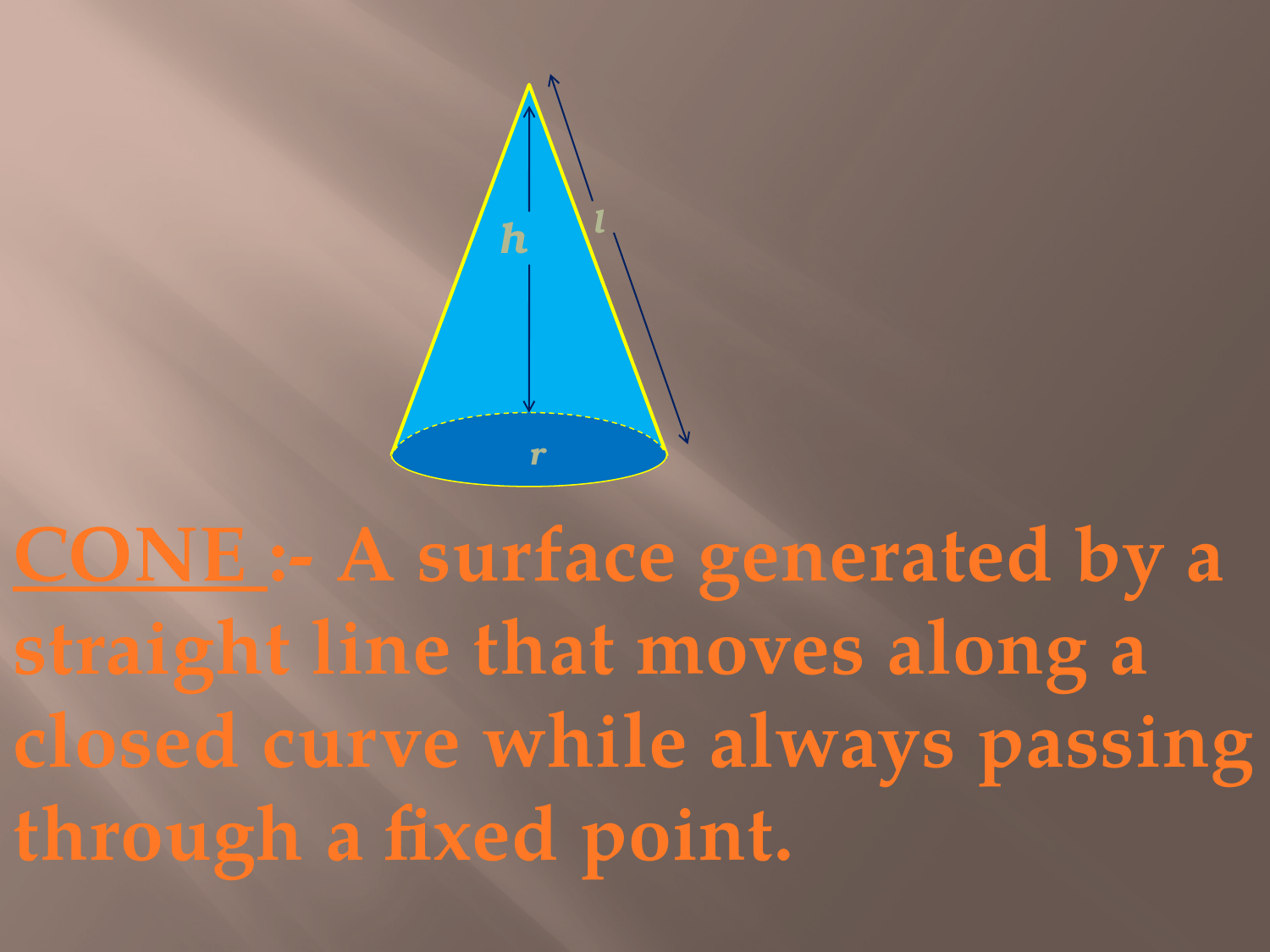

l
h

r
CONE :- A surface generated by a straight line that moves along a closed curve while always passing through a fixed point.